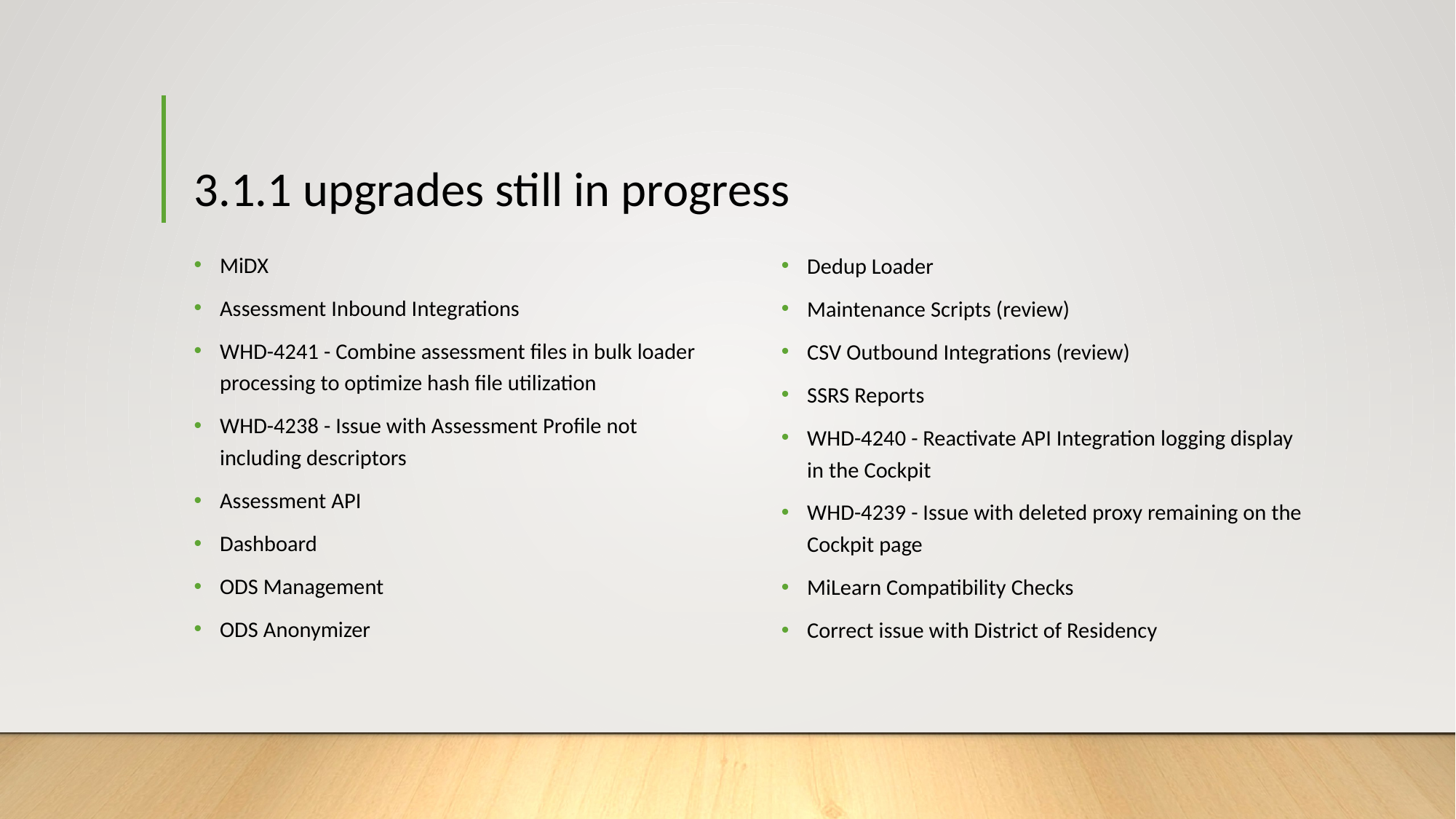

# 3.1.1 upgrades still in progress
MiDX
Assessment Inbound Integrations
WHD-4241 - Combine assessment files in bulk loader processing to optimize hash file utilization
WHD-4238 - Issue with Assessment Profile not including descriptors
Assessment API
Dashboard
ODS Management
ODS Anonymizer

Dedup Loader
Maintenance Scripts (review)
CSV Outbound Integrations (review)
SSRS Reports
WHD-4240 - Reactivate API Integration logging display in the Cockpit
WHD-4239 - Issue with deleted proxy remaining on the Cockpit page
MiLearn Compatibility Checks
Correct issue with District of Residency